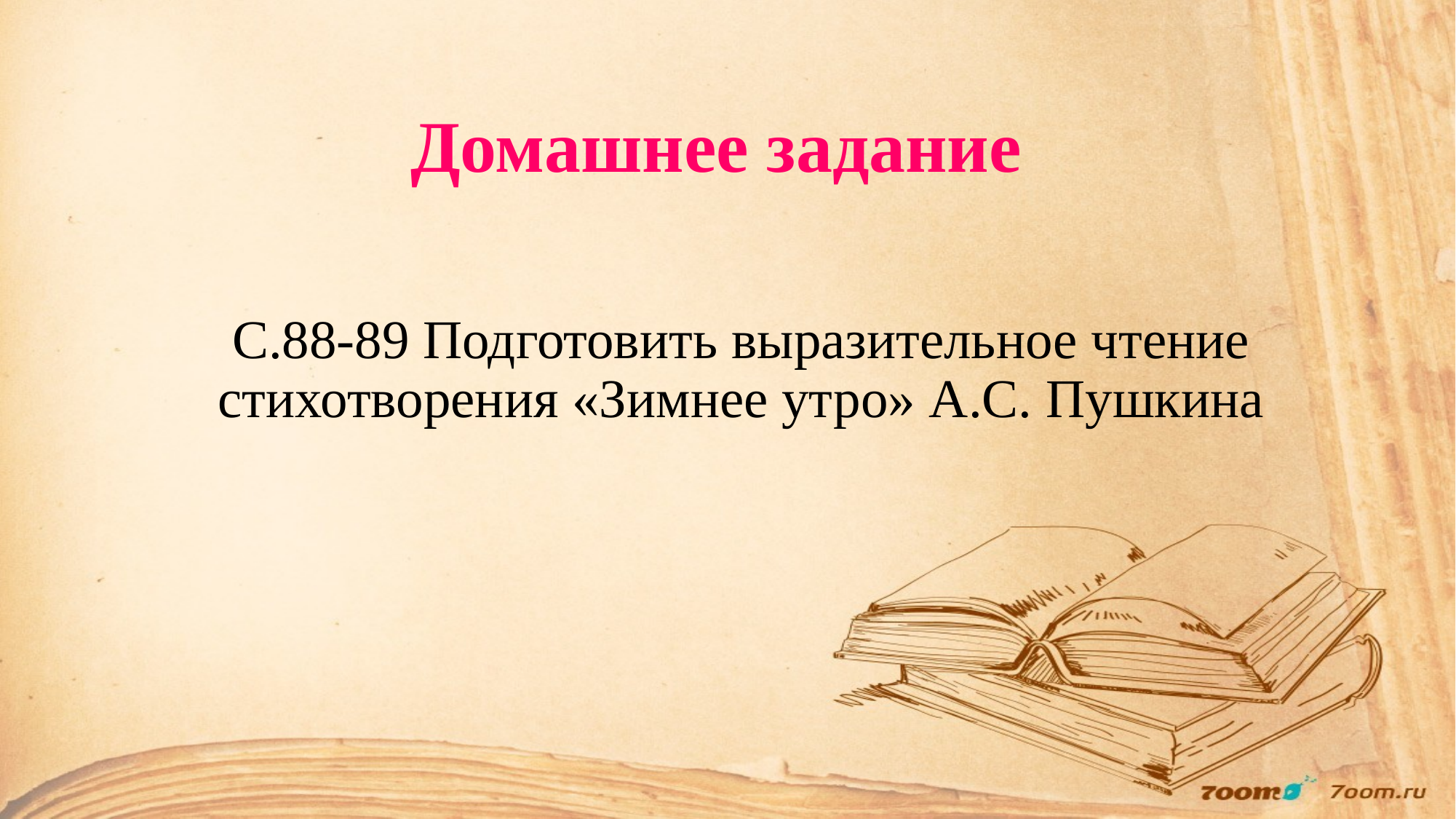

# Домашнее задание

С.88-89 Подготовить выразительное чтение стихотворения «Зимнее утро» А.С. Пушкина